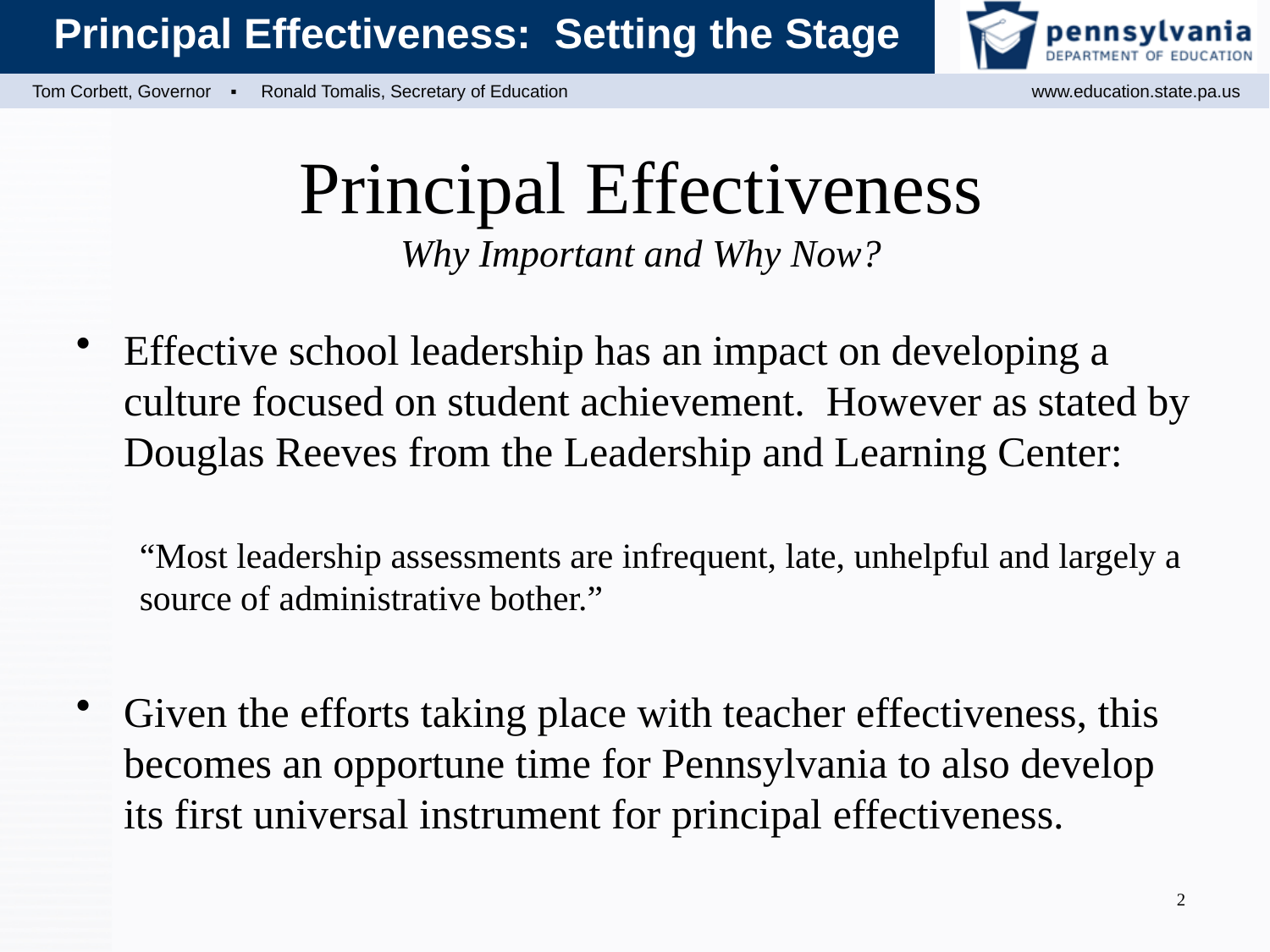

# Principal Effectiveness Why Important and Why Now?
Effective school leadership has an impact on developing a culture focused on student achievement.  However as stated by Douglas Reeves from the Leadership and Learning Center:
“Most leadership assessments are infrequent, late, unhelpful and largely a source of administrative bother.”

Given the efforts taking place with teacher effectiveness, this becomes an opportune time for Pennsylvania to also develop its first universal instrument for principal effectiveness.

2